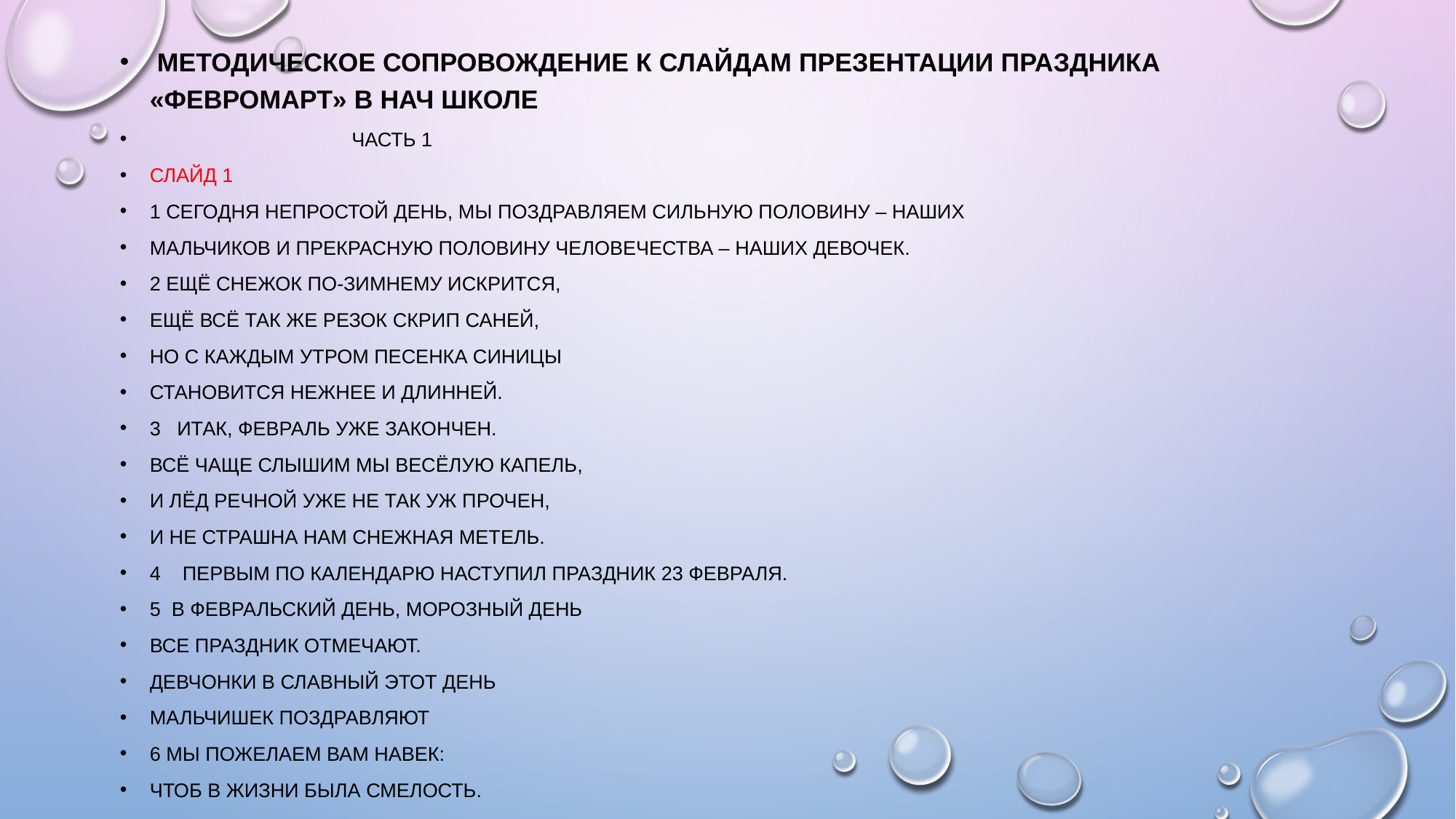

Методическое Сопровождение к слайдам Презентации ПРАЗДНИКА «ФЕВРОМАРТ» В НАЧ ШКОЛЕ
                                     ЧАСТЬ 1
Слайд 1
1 Сегодня непростой день, мы поздравляем сильную половину – наших
мальчиков и прекрасную половину человечества – наших девочек.
2 Ещё снежок по-зимнему искрится,
Ещё всё так же резок скрип саней,
Но с каждым утром песенка синицы
Становится нежнее и длинней.
3   Итак, февраль уже закончен.
Всё чаще слышим мы весёлую капель,
И лёд речной уже не так уж прочен,
И не страшна нам снежная метель.
4    Первым по календарю наступил праздник 23 Февраля.
5  В февральский день, морозный день
Все праздник отмечают.
Девчонки в славный этот день
Мальчишек поздравляют
6 Мы пожелаем вам навек:
Чтоб в жизни была смелость.